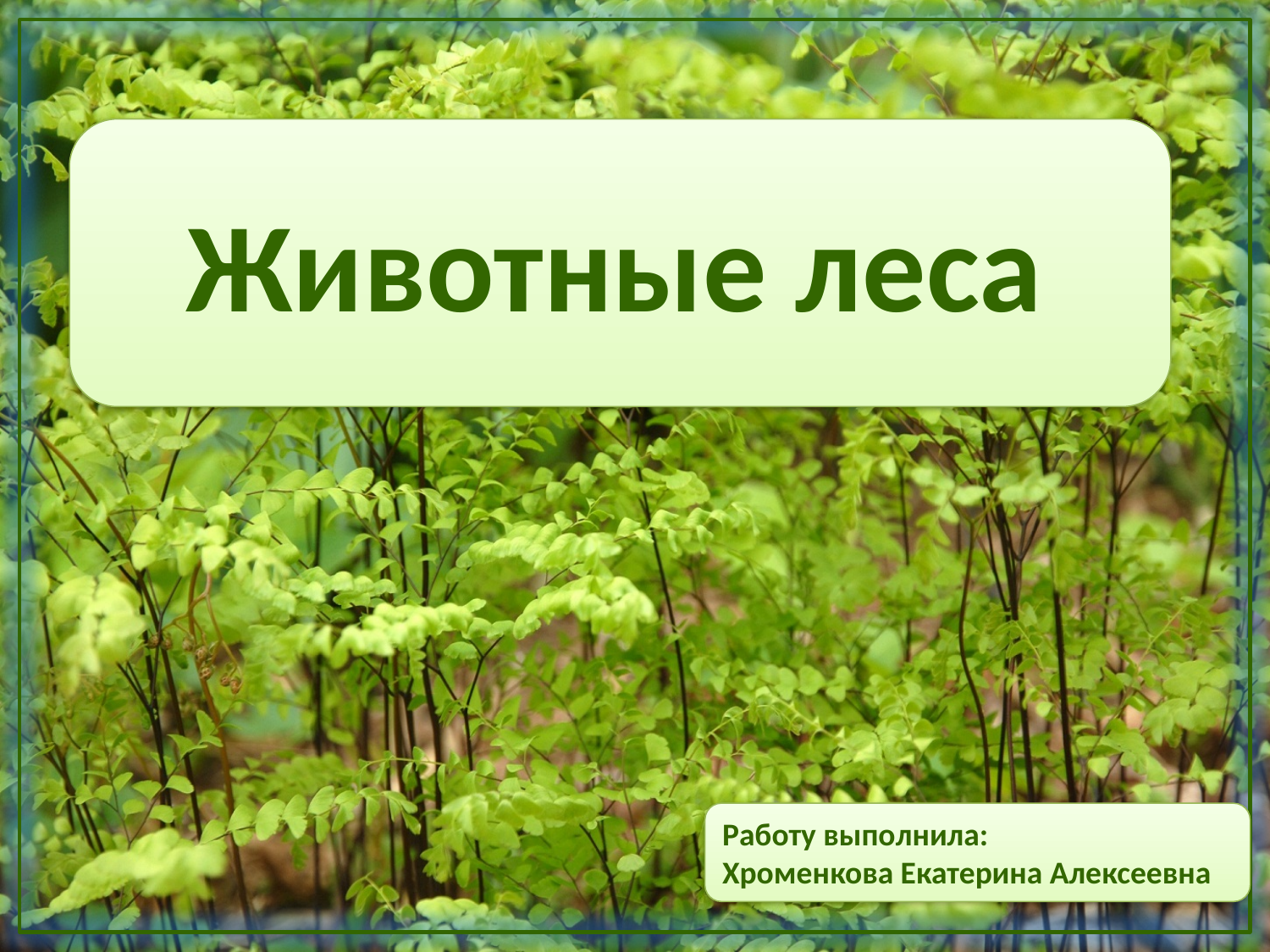

# Животные леса
Работу выполнила:
Хроменкова Екатерина Алексеевна